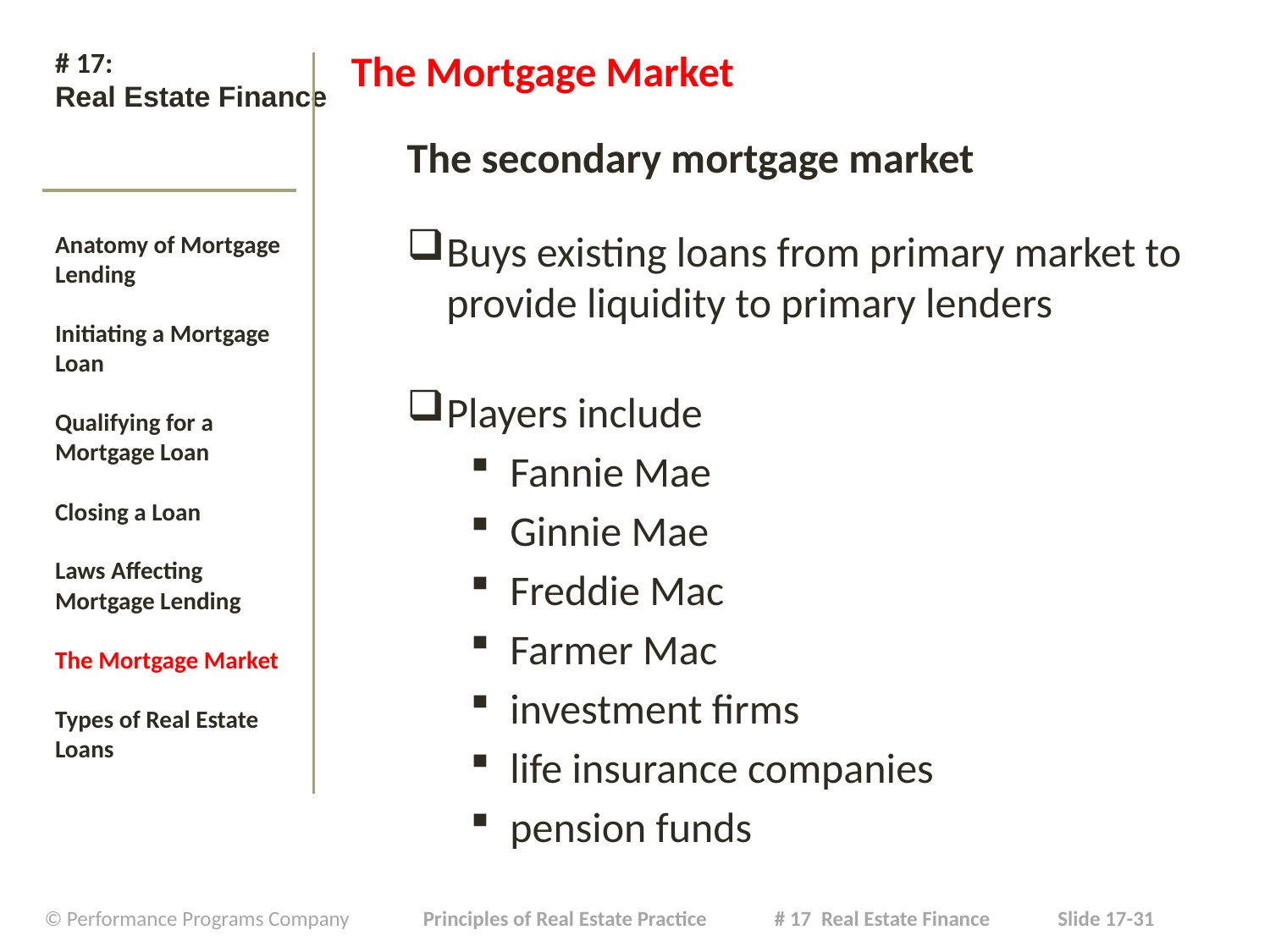

# # 17: Real Estate Finance
The Mortgage Market

The secondary mortgage market

Buys existing loans from primary market to provide liquidity to primary lenders
Players include
Fannie Mae
Ginnie Mae
Freddie Mac
Farmer Mac
investment firms
life insurance companies
pension funds

Anatomy of Mortgage Lending

Initiating a Mortgage Loan

Qualifying for a Mortgage Loan

Closing a Loan

Laws Affecting Mortgage Lending

The Mortgage Market

Types of Real Estate Loans

| © Performance Programs Company Principles of Real Estate Practice # 17 Real Estate Finance Slide 17-31 |
| --- |